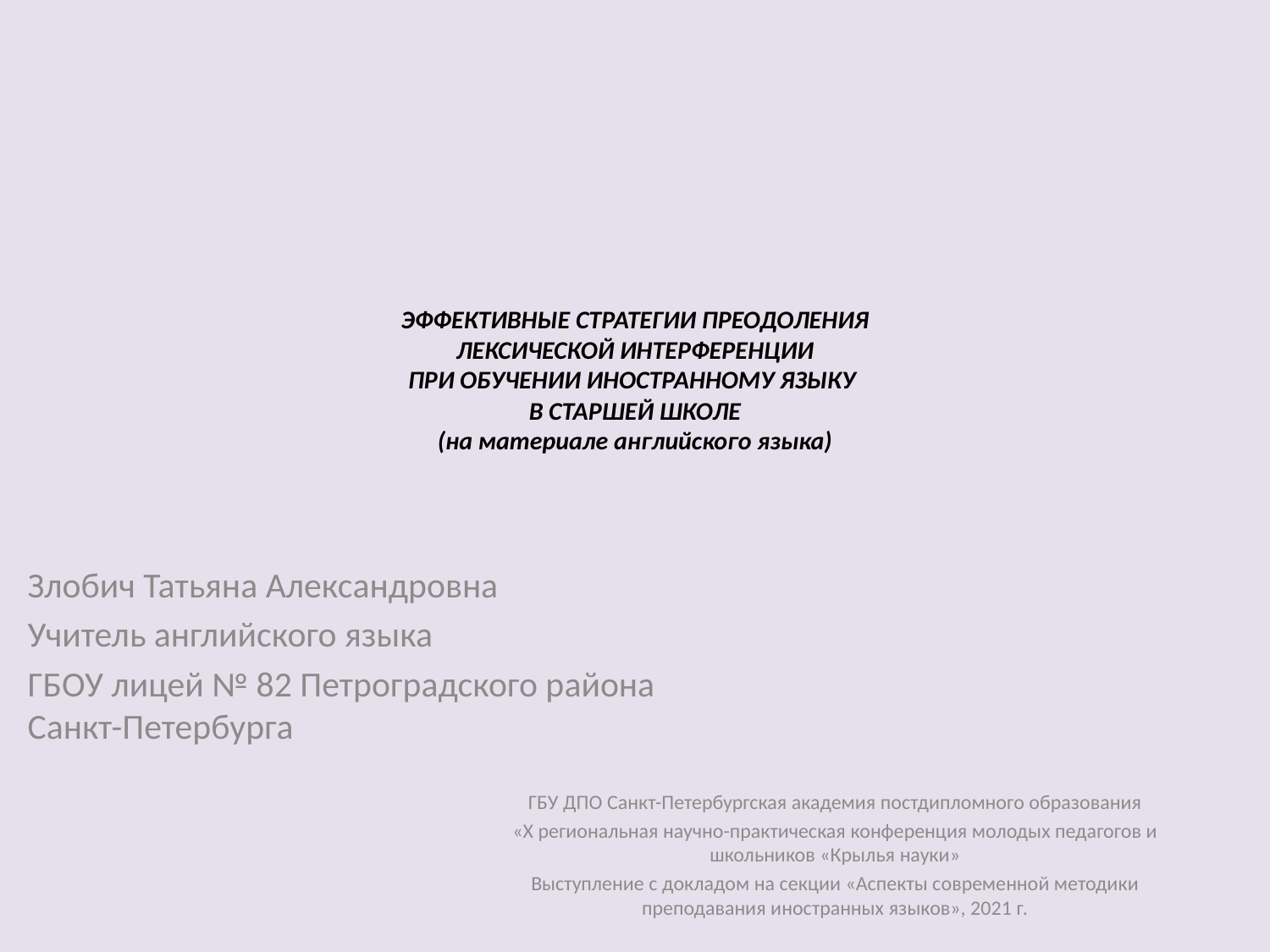

# ЭФФЕКТИВНЫЕ СТРАТЕГИИ ПРЕОДОЛЕНИЯ ЛЕКСИЧЕСКОЙ ИНТЕРФЕРЕНЦИИ ПРИ ОБУЧЕНИИ ИНОСТРАННОМУ ЯЗЫКУ В СТАРШЕЙ ШКОЛЕ (на материале английского языка)
Злобич Татьяна Александровна
Учитель английского языка
ГБОУ лицей № 82 Петроградского района Санкт-Петербурга

ГБУ ДПО Санкт-Петербургская академия постдипломного образования
«X региональная научно-практическая конференция молодых педагогов и школьников «Крылья науки»
Выступление с докладом на секции «Аспекты современной методики преподавания иностранных языков», 2021 г.